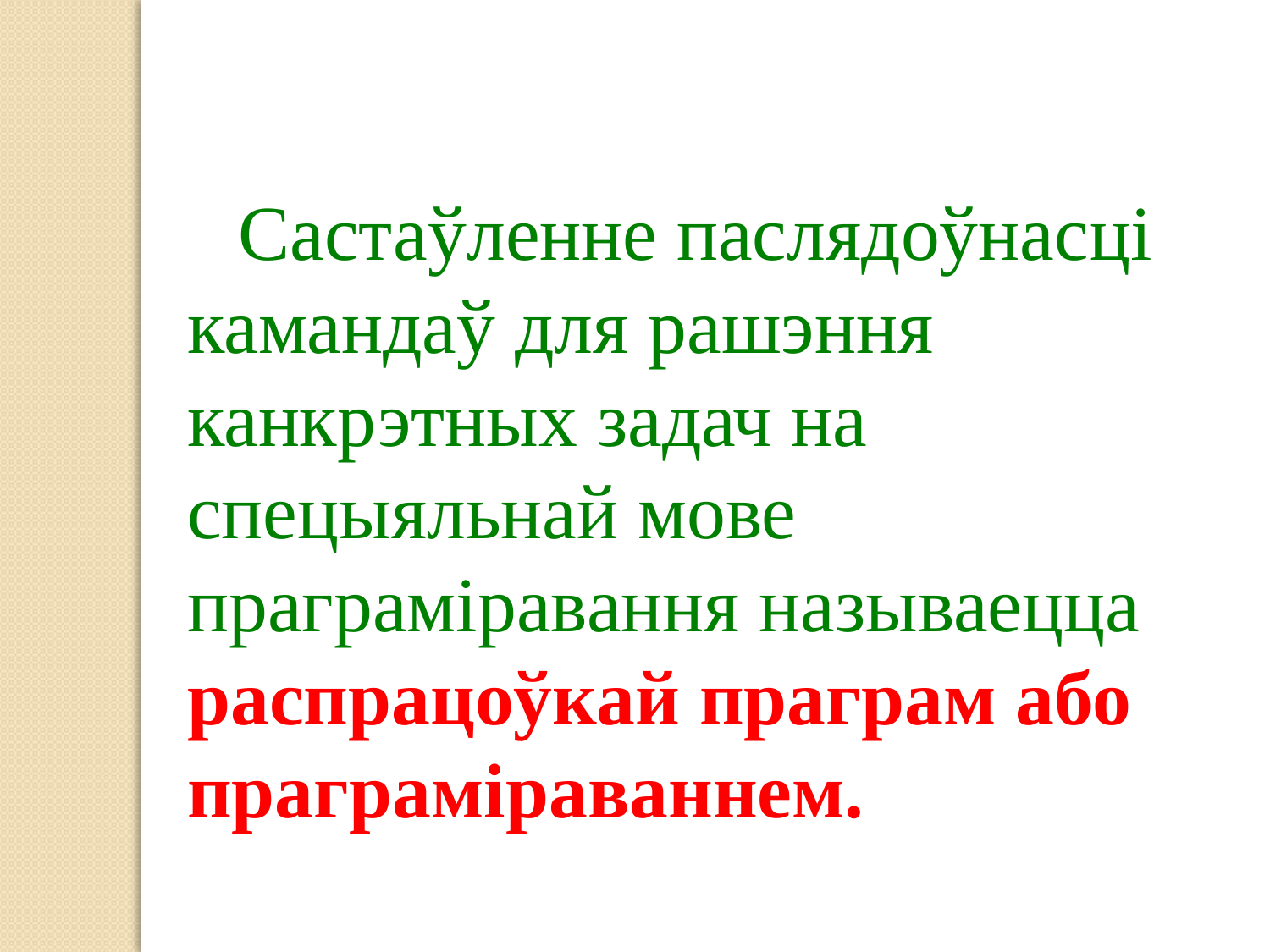

Састаўленне паслядоўнасці камандаў для рашэння канкрэтных задач на спецыяльнай мове праграміравання называецца распрацоўкай праграм або
праграміраваннем.